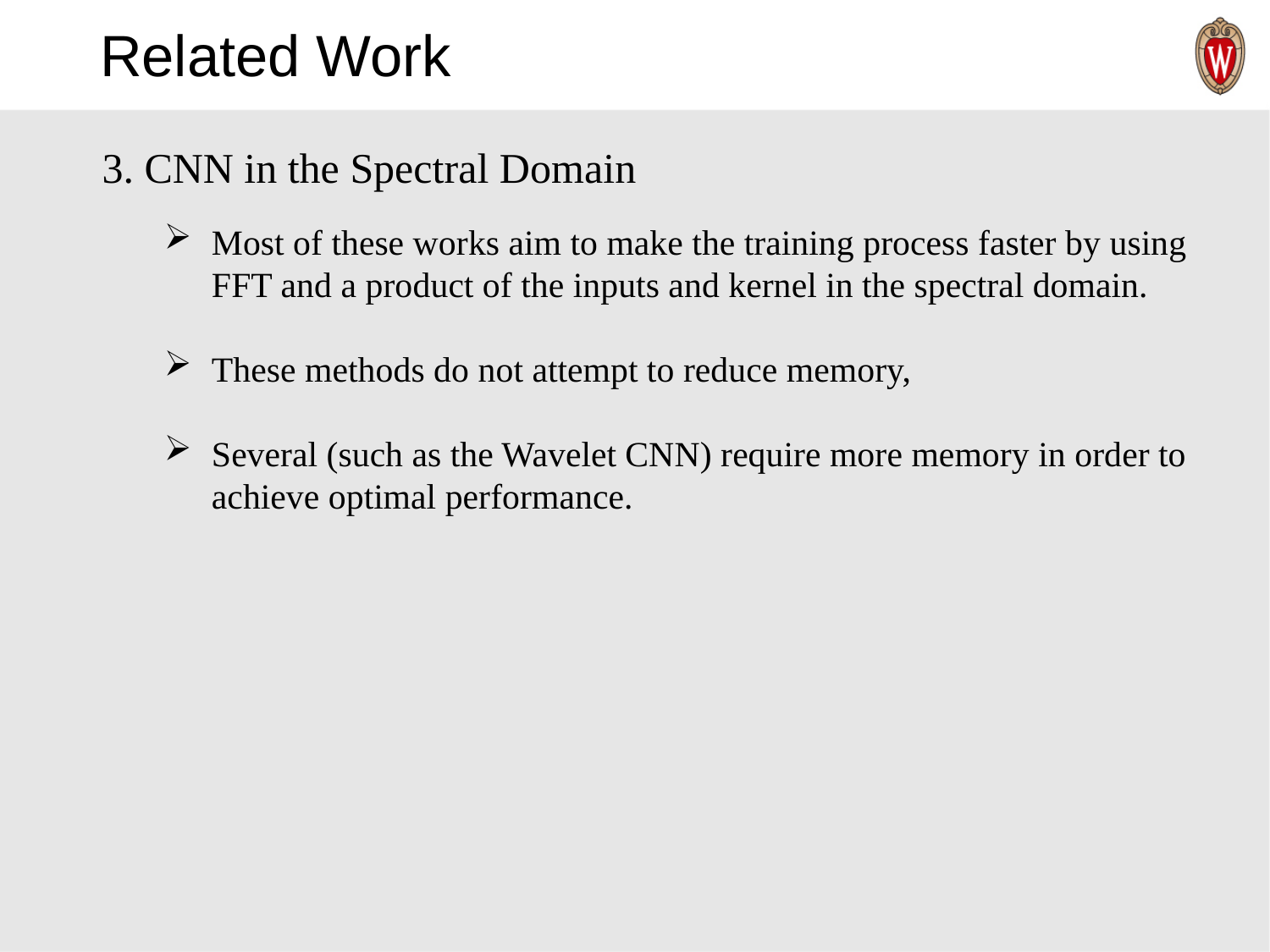

# Related Work
3. CNN in the Spectral Domain
Most of these works aim to make the training process faster by using FFT and a product of the inputs and kernel in the spectral domain.

These methods do not attempt to reduce memory,

Several (such as the Wavelet CNN) require more memory in order to achieve optimal performance.